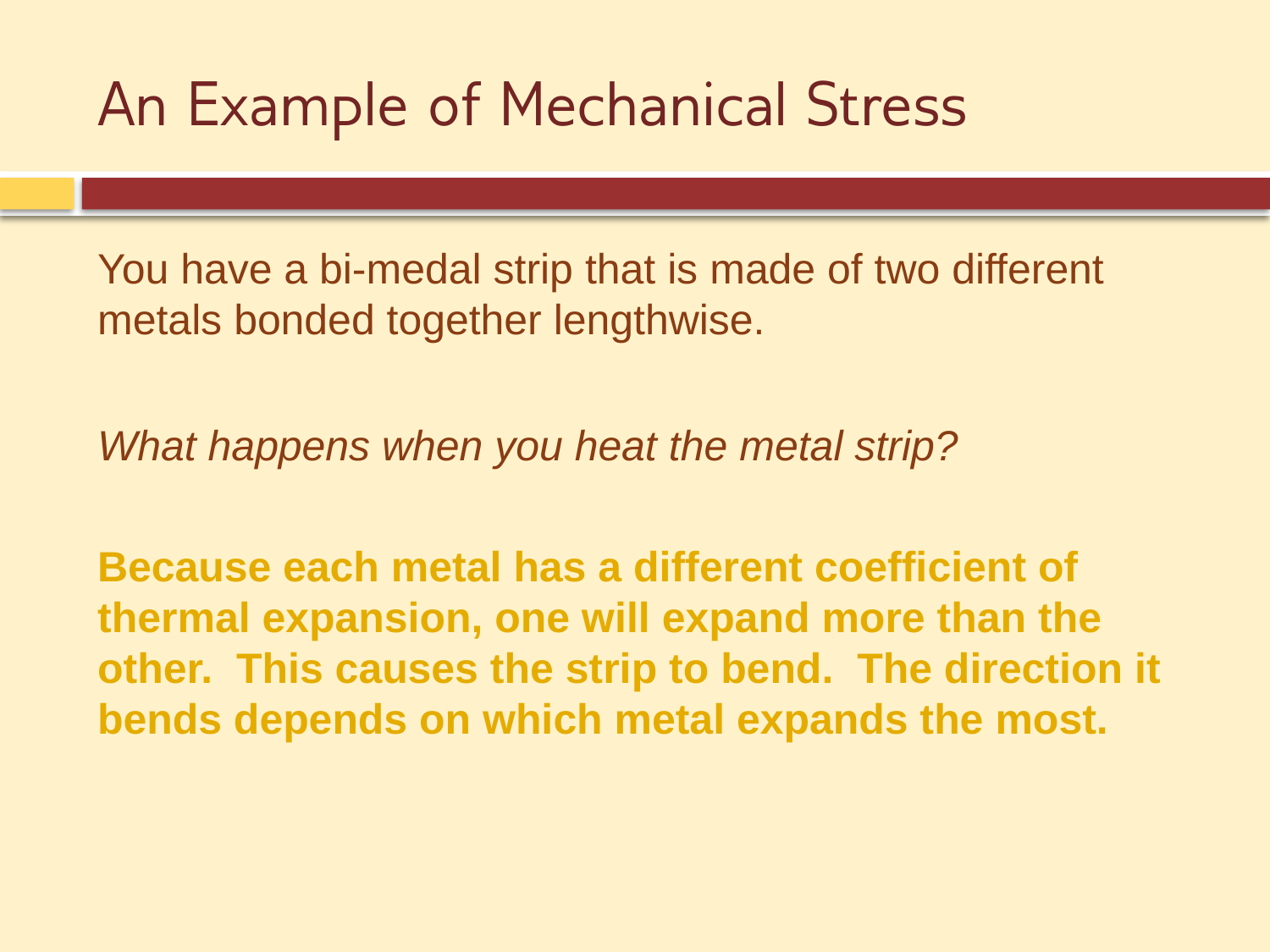

# An Example of Mechanical Stress
You have a bi-medal strip that is made of two different metals bonded together lengthwise.

What happens when you heat the metal strip?

Because each metal has a different coefficient of thermal expansion, one will expand more than the other.  This causes the strip to bend.  The direction it bends depends on which metal expands the most.